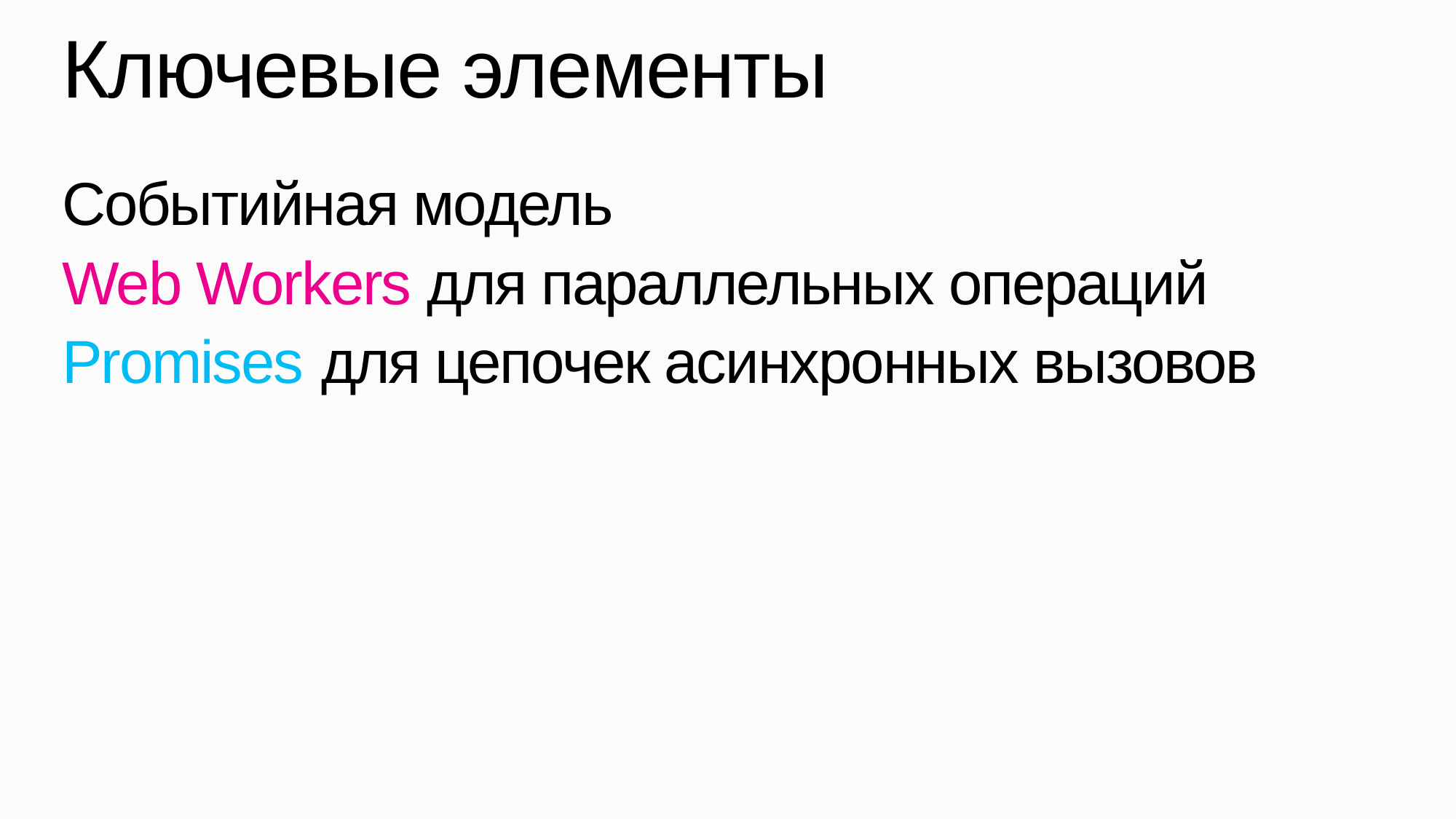

# Ключевые элементы
Событийная модель
Web Workers для параллельных операций
Promises для цепочек асинхронных вызовов